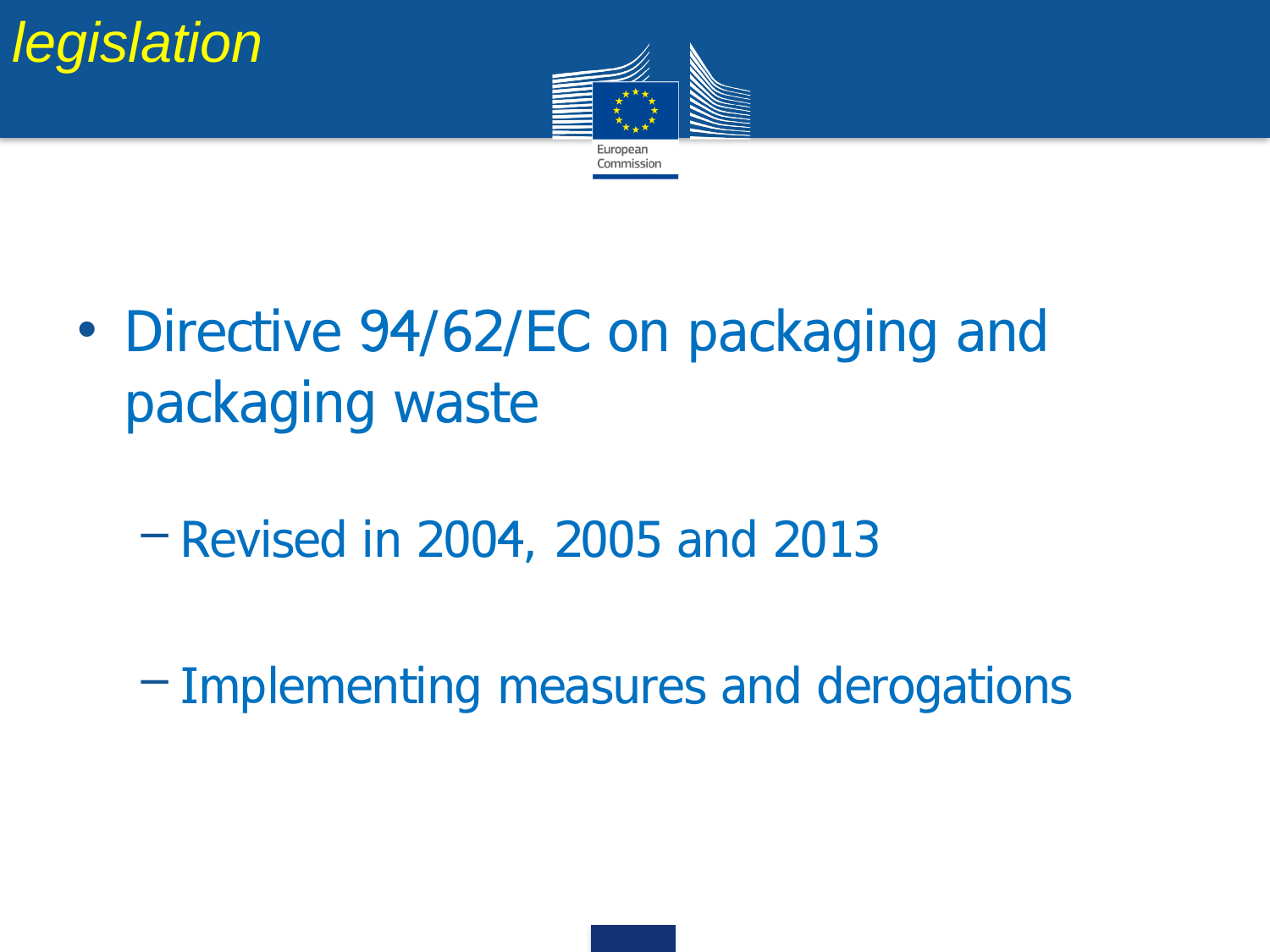

legislation

Directive 94/62/EC on packaging and packaging waste

Revised in 2004, 2005 and 2013

Implementing measures and derogations